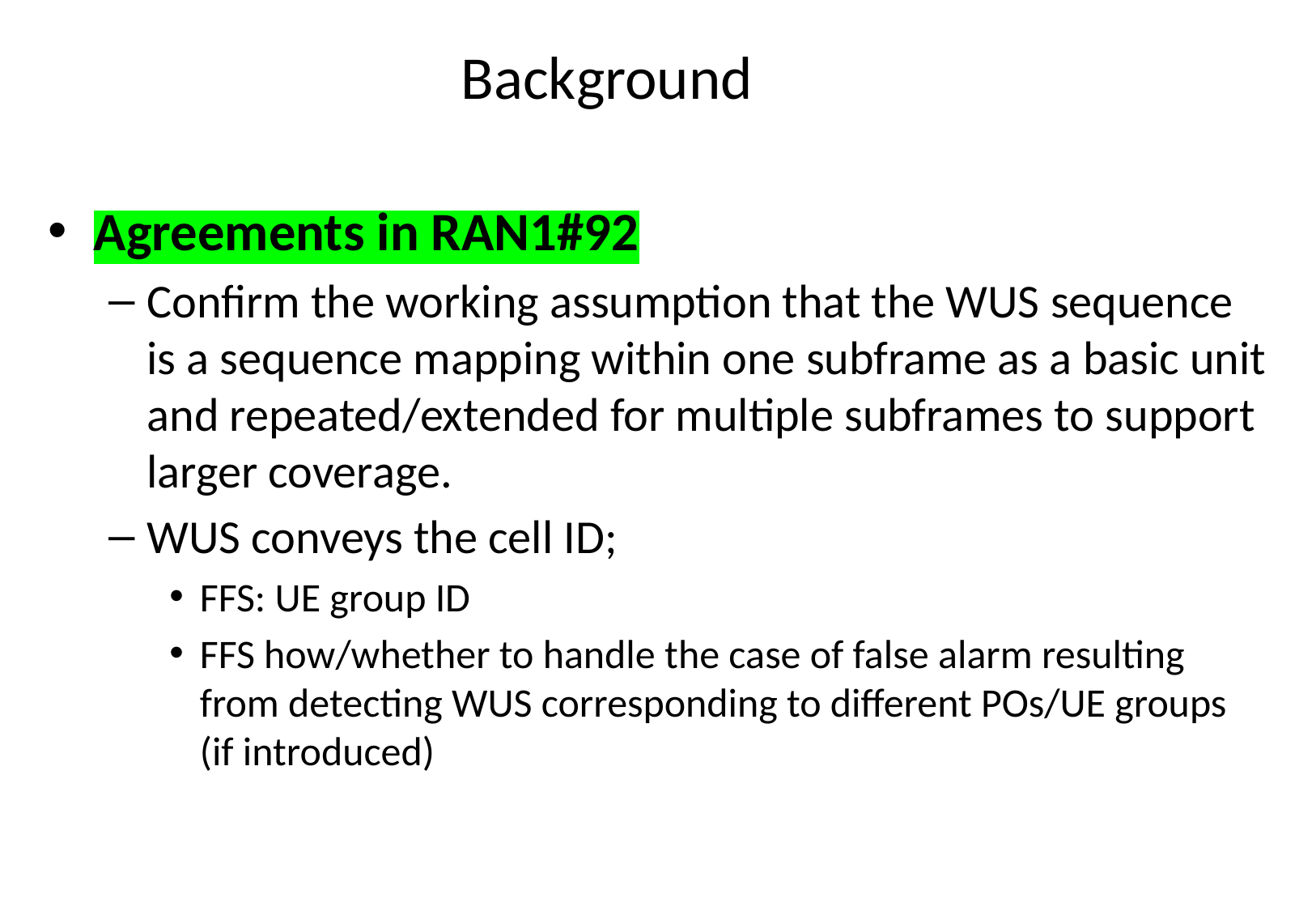

# Background

Agreements in RAN1#92
Confirm the working assumption that the WUS sequence is a sequence mapping within one subframe as a basic unit and repeated/extended for multiple subframes to support larger coverage.
WUS conveys the cell ID;
FFS: UE group ID
FFS how/whether to handle the case of false alarm resulting from detecting WUS corresponding to different POs/UE groups (if introduced)